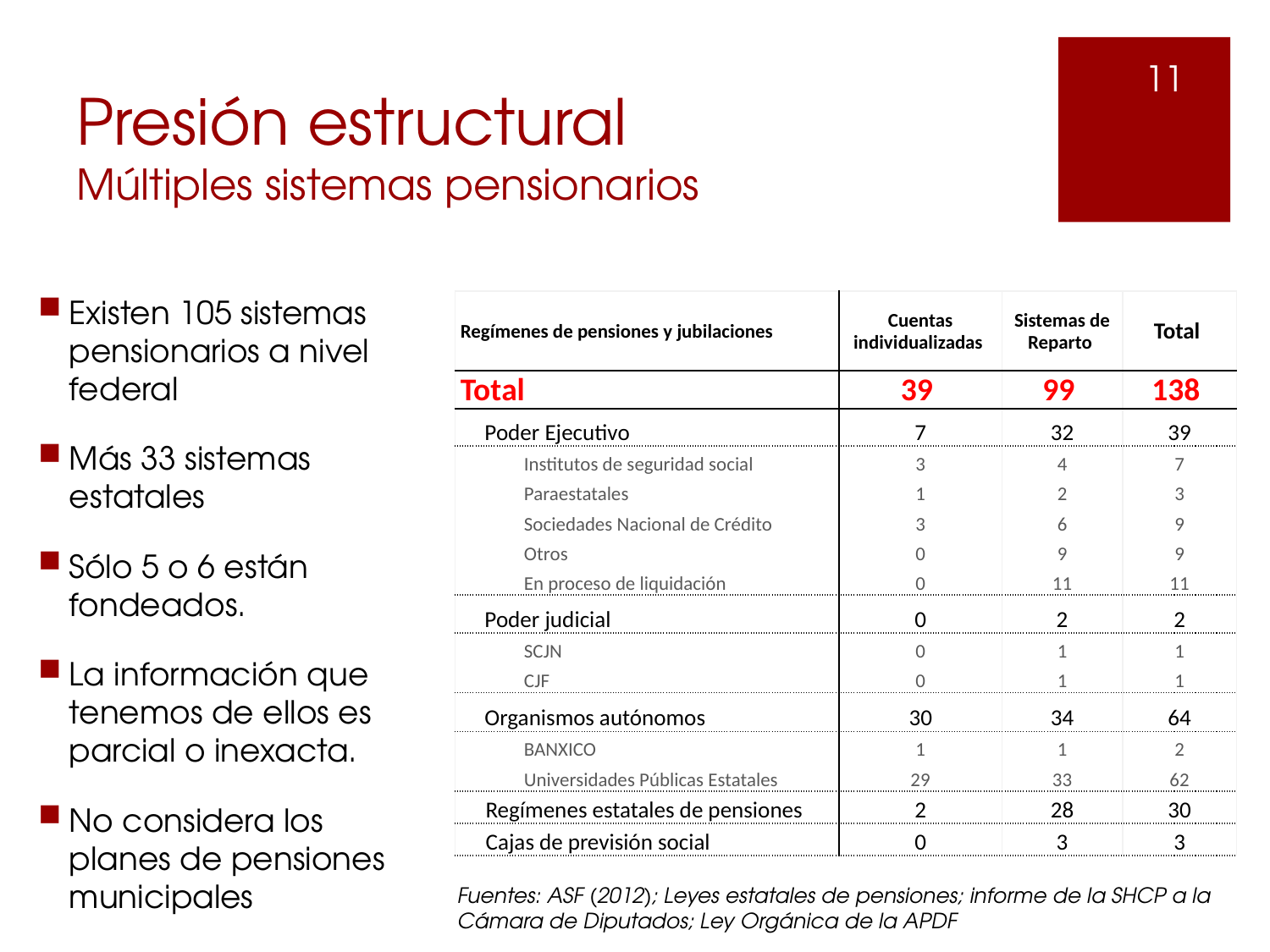

11
# Presión estructural Múltiples sistemas pensionarios
Existen 105 sistemas pensionarios a nivel federal
Más 33 sistemas estatales
Sólo 5 o 6 están fondeados.
La información que tenemos de ellos es parcial o inexacta.
No considera los planes de pensiones  municipales
| Regímenes de pensiones y jubilaciones | Cuentas individualizadas | Sistemas de Reparto | Total |
| --- | --- | --- | --- |
| Total | 39 | 99 | 138 |
| Poder Ejecutivo | 7 | 32 | 39 |
| Institutos de seguridad social | 3 | 4 | 7 |
| Paraestatales | 1 | 2 | 3 |
| Sociedades Nacional de Crédito | 3 | 6 | 9 |
| Otros | 0 | 9 | 9 |
| En proceso de liquidación | 0 | 11 | 11 |
| Poder judicial | 0 | 2 | 2 |
| SCJN | 0 | 1 | 1 |
| CJF | 0 | 1 | 1 |
| Organismos autónomos | 30 | 34 | 64 |
| BANXICO | 1 | 1 | 2 |
| Universidades Públicas Estatales | 29 | 33 | 62 |
| Regímenes estatales de pensiones | 2 | 28 | 30 |
| Cajas de previsión social | 0 | 3 | 3 |
Fuentes: ASF (2012); Leyes estatales de pensiones; informe de la SHCP a la Cámara de Diputados; Ley Orgánica de la APDF